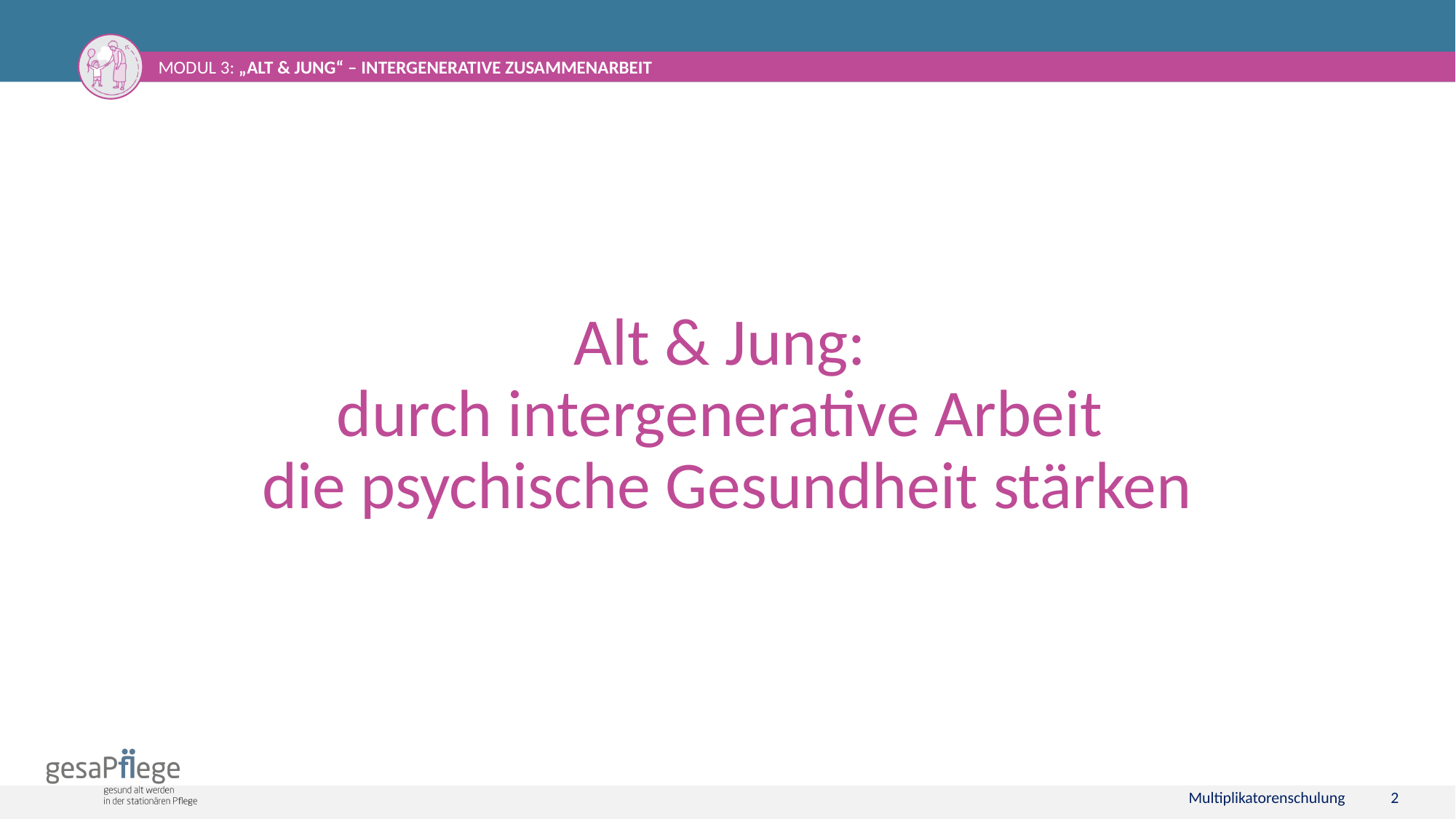

Alt & Jung:
durch intergenerative Arbeit
die psychische Gesundheit stärken
Multiplikatorenschulung
2